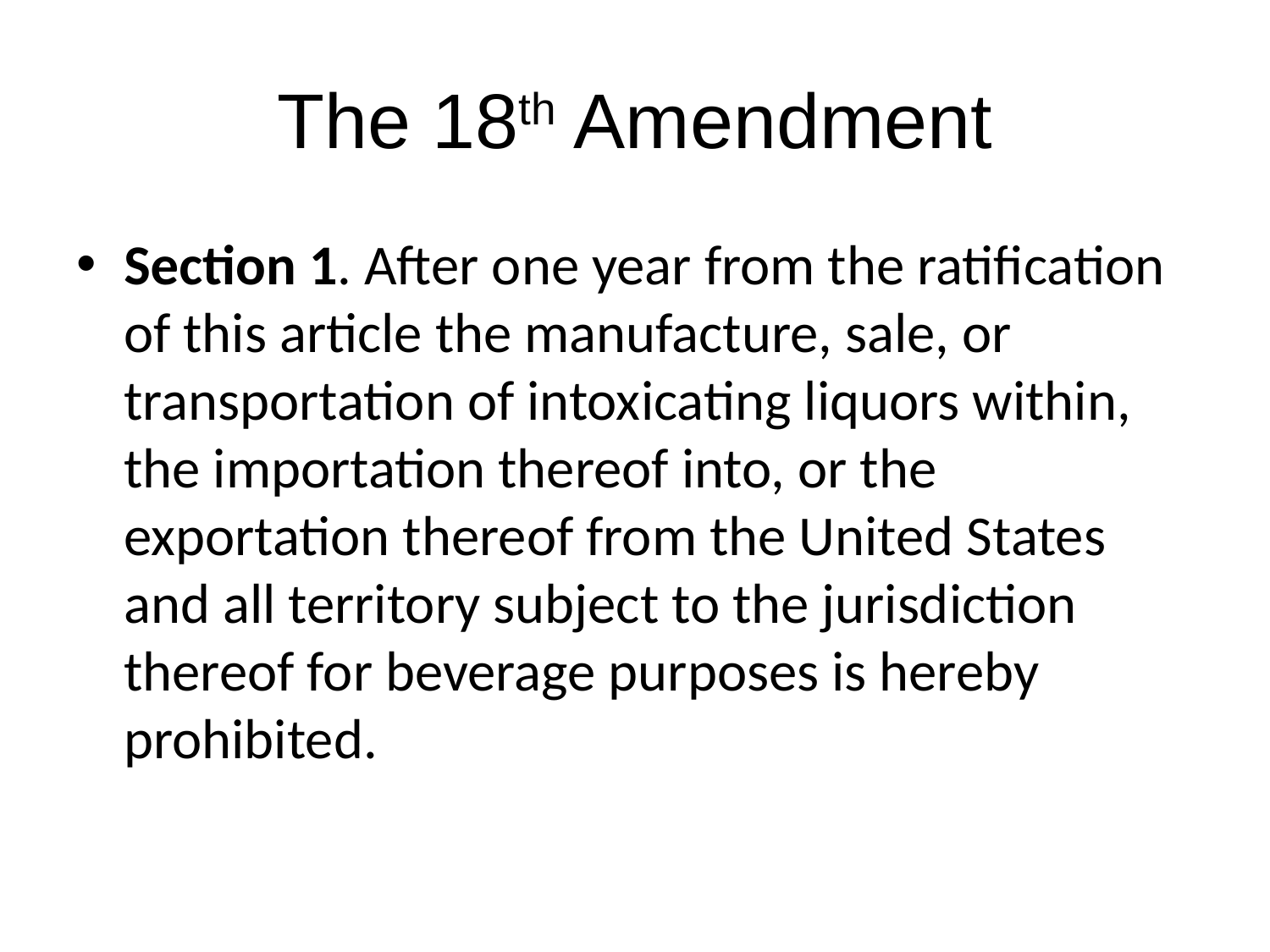

# The 18th Amendment
Section 1. After one year from the ratification of this article the manufacture, sale, or transportation of intoxicating liquors within, the importation thereof into, or the exportation thereof from the United States and all territory subject to the jurisdiction thereof for beverage purposes is hereby prohibited.